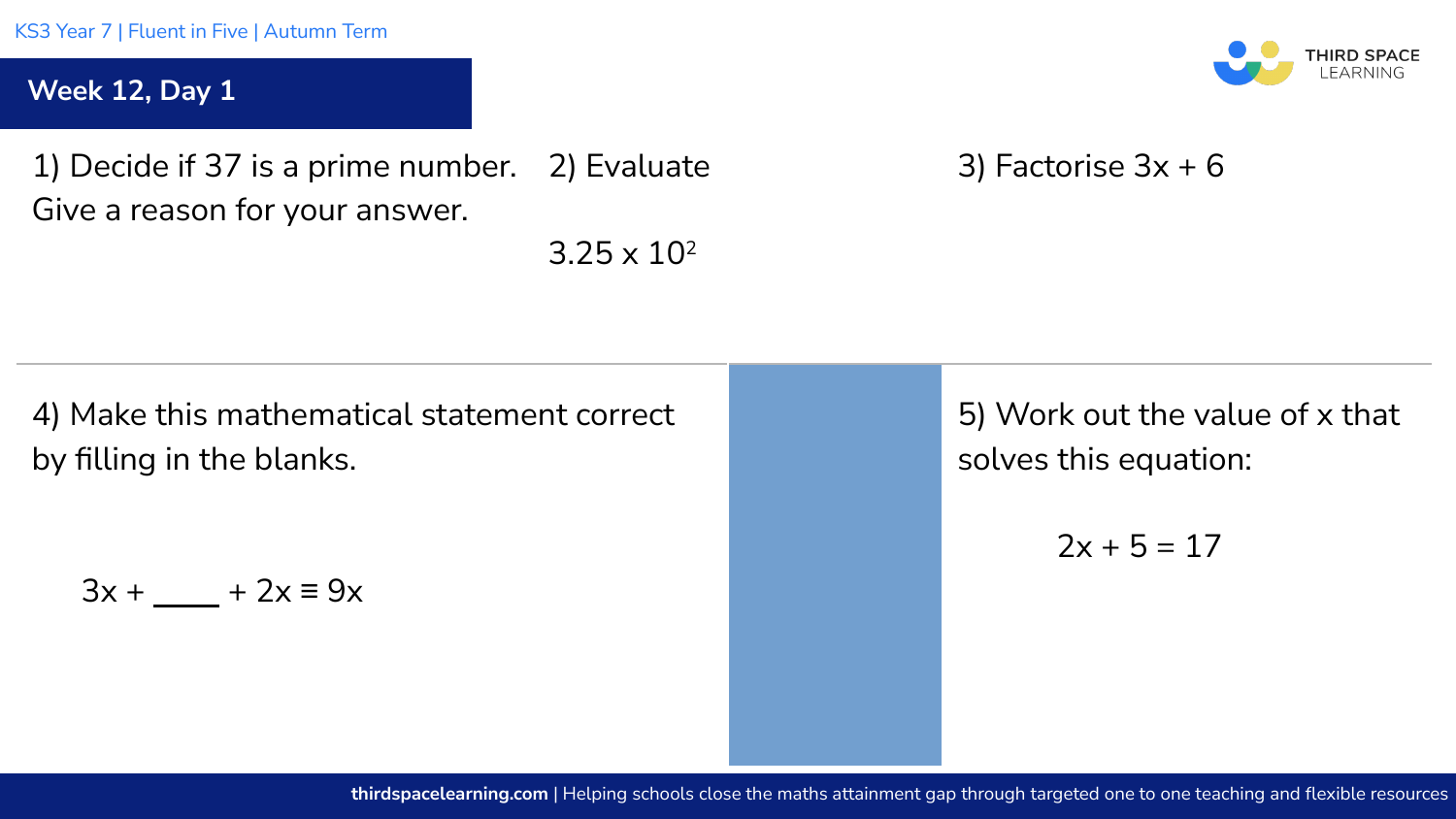

Week 12, Day 1
| 1) Decide if 37 is a prime number. Give a reason for your answer. |  | 2) Evaluate 3.25 x 102 |  | 3) Factorise 3x + 6 |
| --- | --- | --- | --- | --- |
| 4) Make this mathematical statement correct by filling in the blanks. 3x + + 2x ≡ 9x |  |  | 5) Work out the value of x that solves this equation: 2x + 5 = 17 |  |